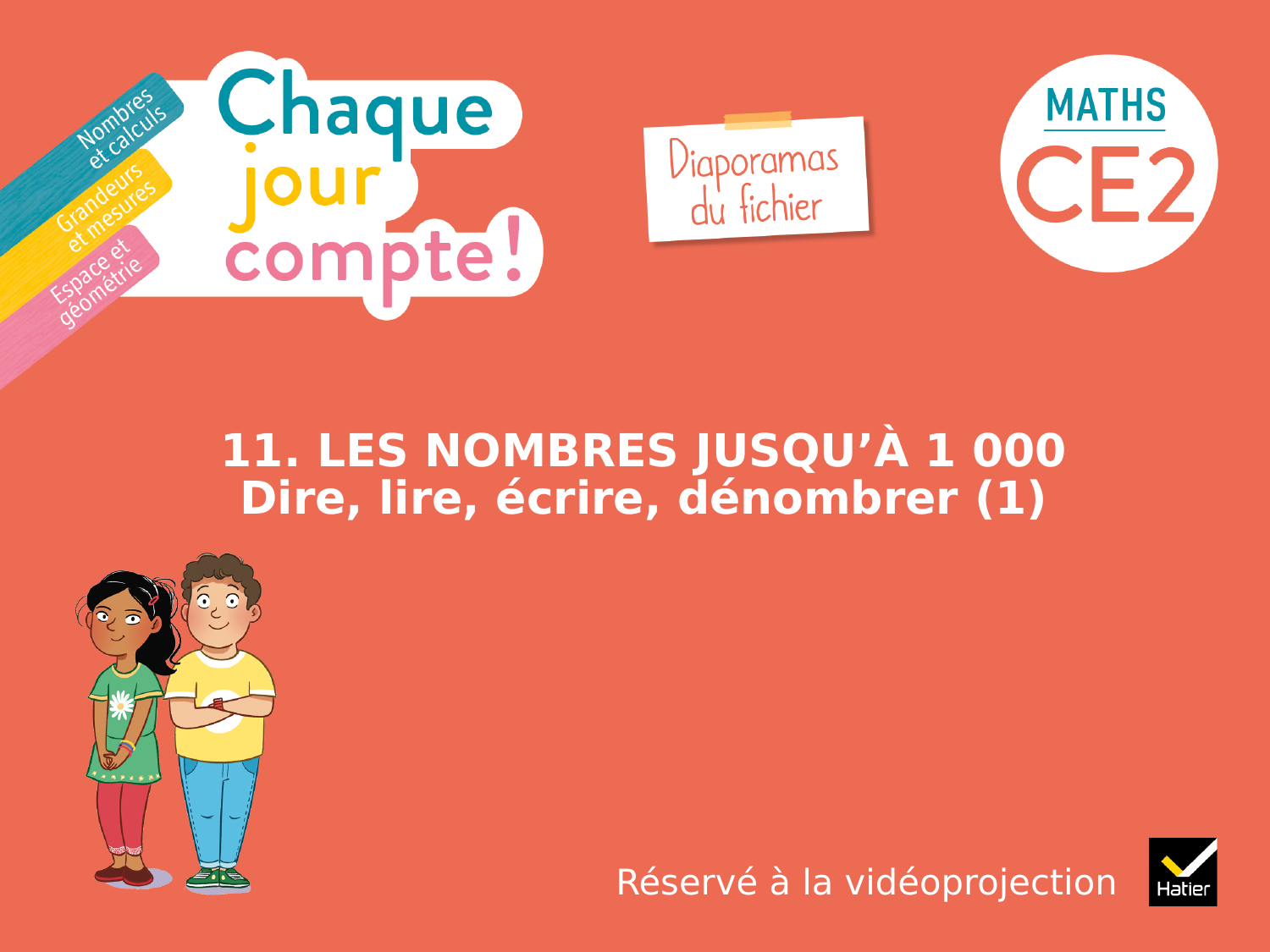

# 11. LES NOMBRES JUSQU’À 1 000 Dire, lire, écrire, dénombrer (1)